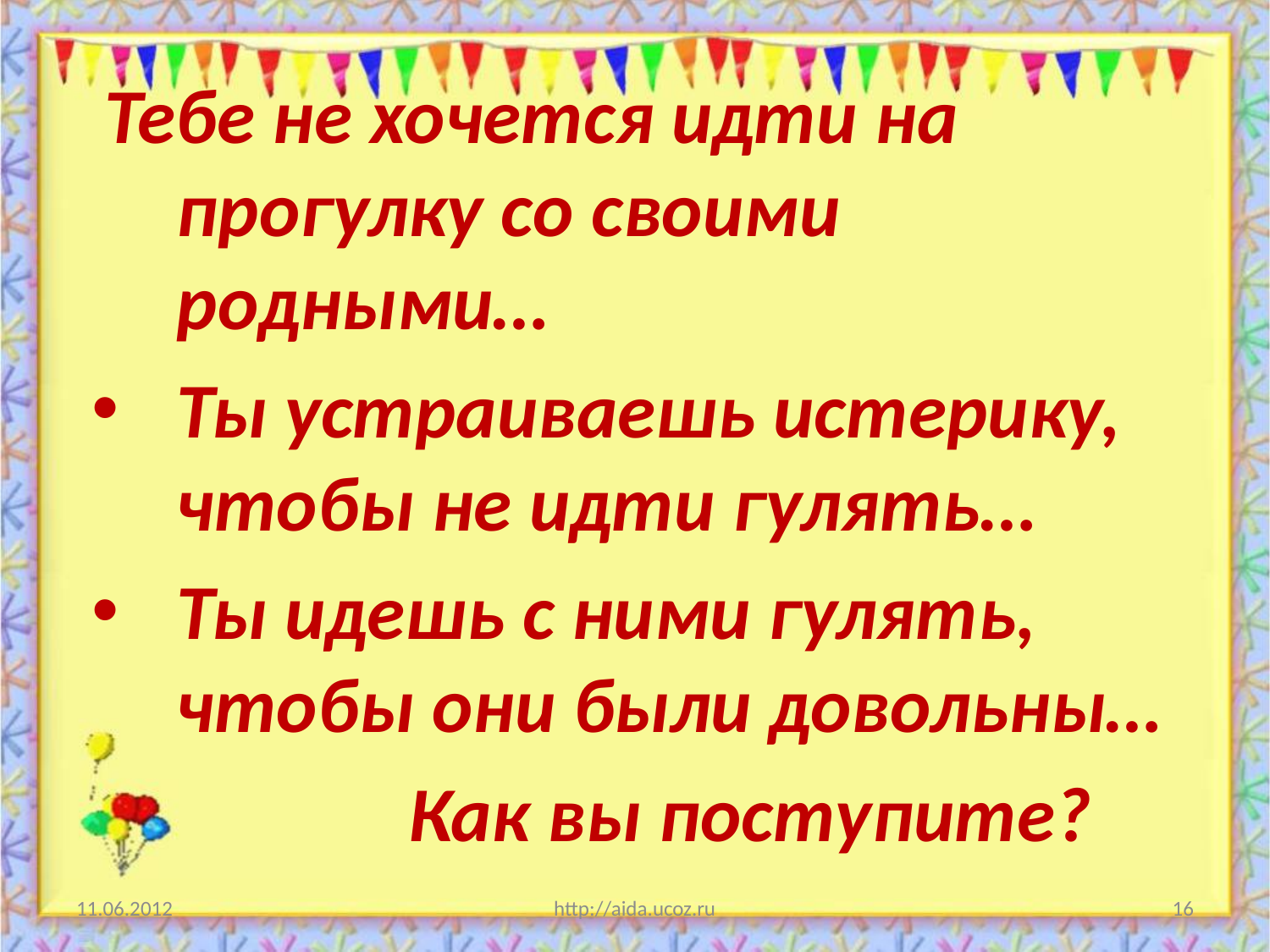

Тебе не хочется идти на прогулку со своими родными…
Ты устраиваешь истерику, чтобы не идти гулять…
Ты идешь с ними гулять, чтобы они были довольны…
                  Как вы поступите?
11.06.2012
http://aida.ucoz.ru
16